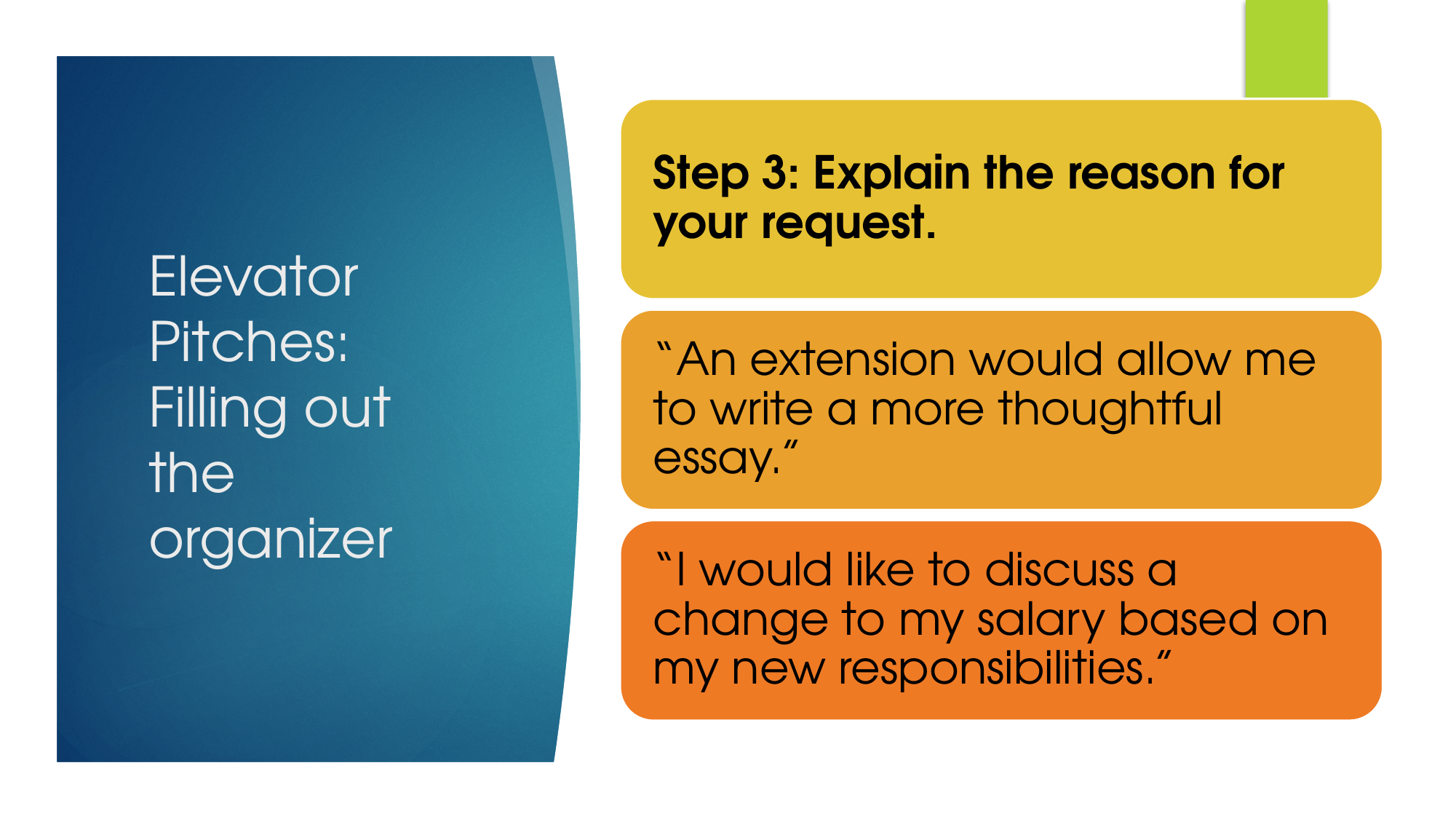

Step 3: Explain the reason for your request.
“An extension would allow me to write a more thoughtful essay.”
“I would like to discuss a change to my salary based on my new responsibilities.”
# Elevator Pitches: Filling out the organizer